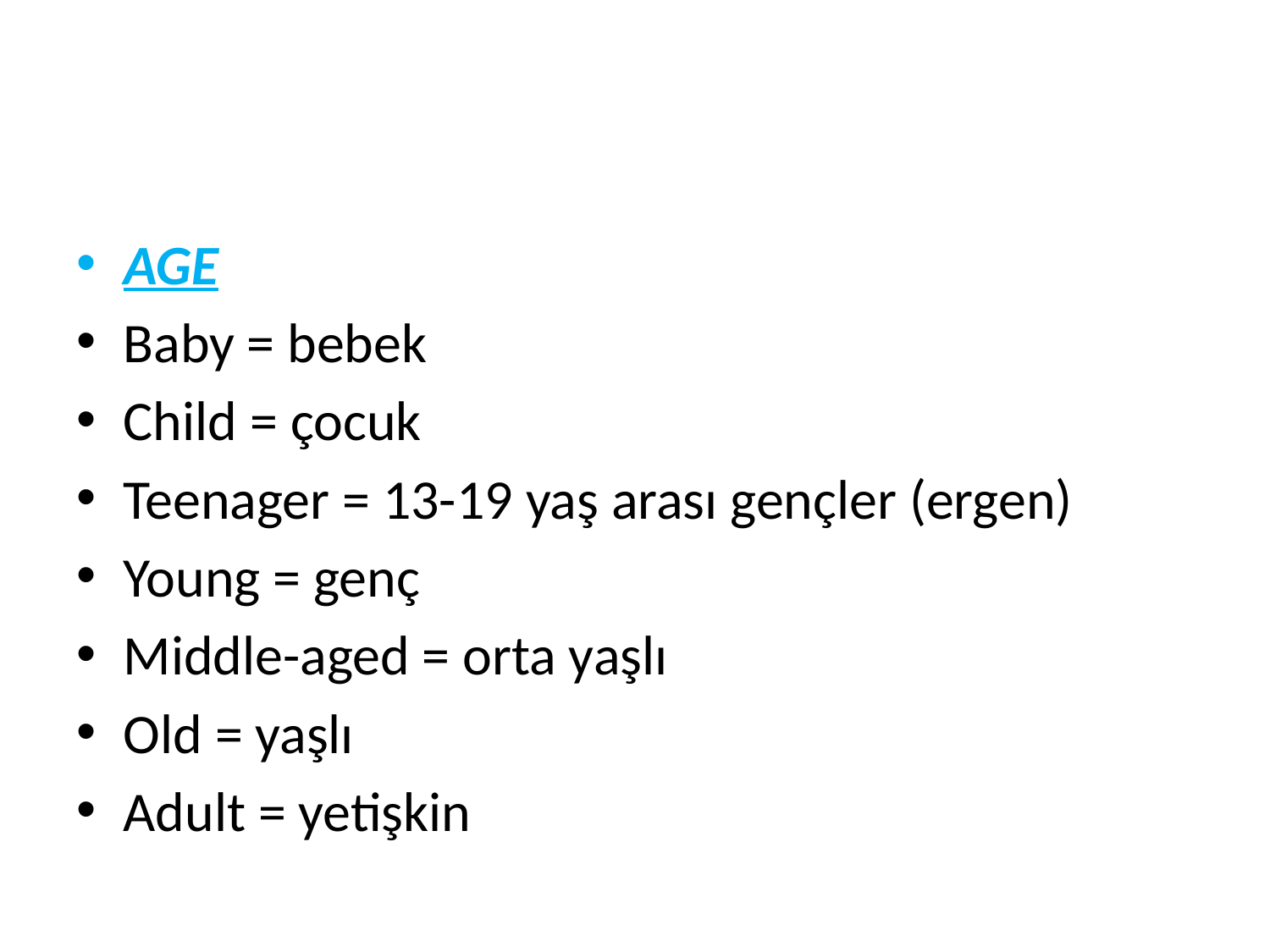

#
AGE
Baby = bebek
Child = çocuk
Teenager = 13-19 yaş arası gençler (ergen)
Young = genç
Middle-aged = orta yaşlı
Old = yaşlı
Adult = yetişkin